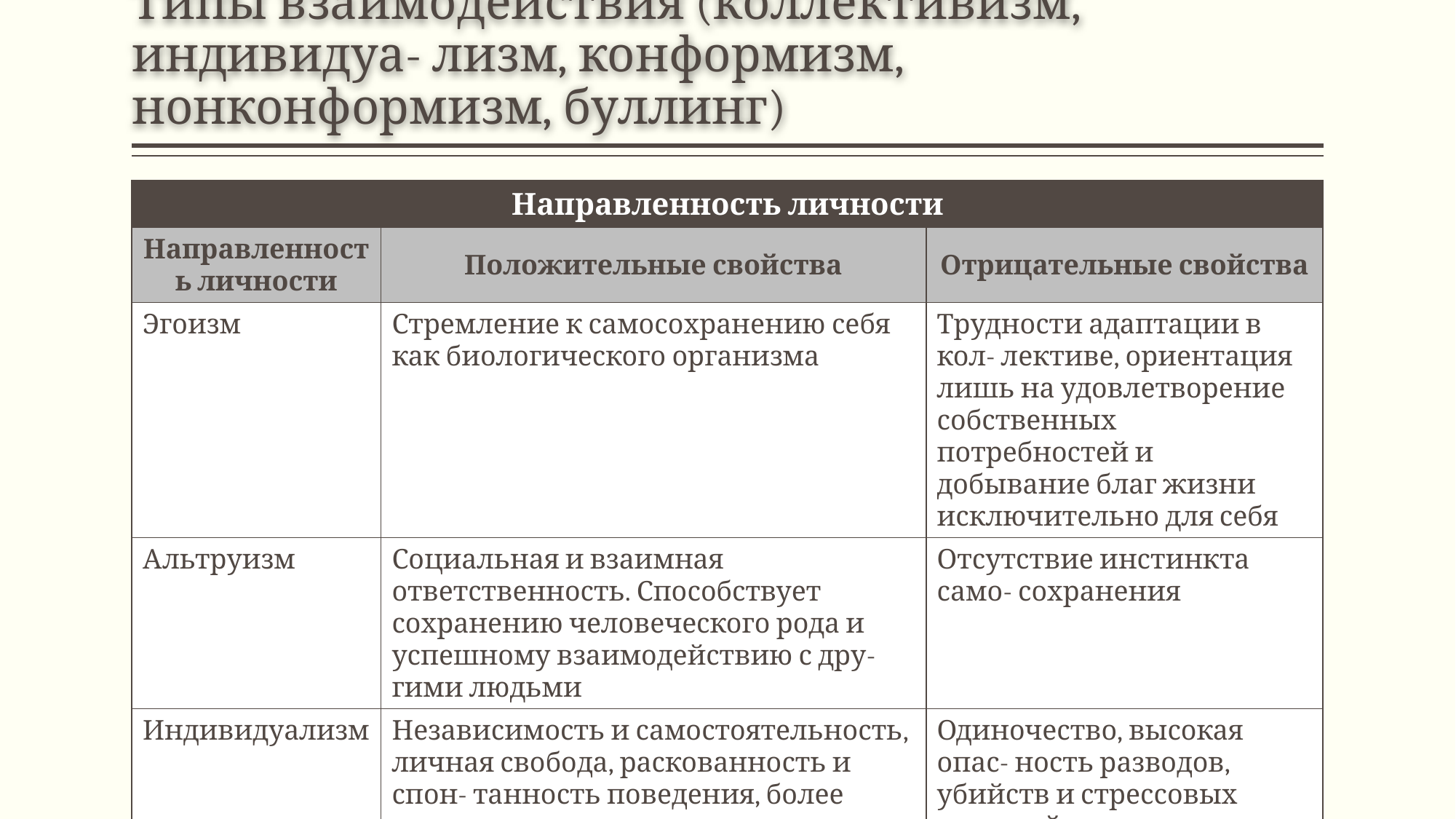

# Типы взаимодействия (коллективизм, индивидуа- лизм, конформизм, нонконформизм, буллинг)
| Направленность личности |  |  |
| --- | --- | --- |
| Направленность личности | Положительные свойства | Отрицательные свойства |
| Эгоизм | Стремление к самосохранению себя как биологического организма | Трудности адаптации в кол- лективе, ориентация лишь на удовлетворение собственных потребностей и добывание благ жизни исключительно для себя |
| Альтруизм | Социальная и взаимная ответственность. Способствует сохранению человеческого рода и успешному взаимодействию с дру- гими людьми | Отсутствие инстинкта само- сохранения |
| Индивидуализм | Независимость и самостоятельность, личная свобода, раскованность и спон- танность поведения, более высокие лич- ные достижения | Одиночество, высокая опас- ность разводов, убийств и стрессовых расстройств |